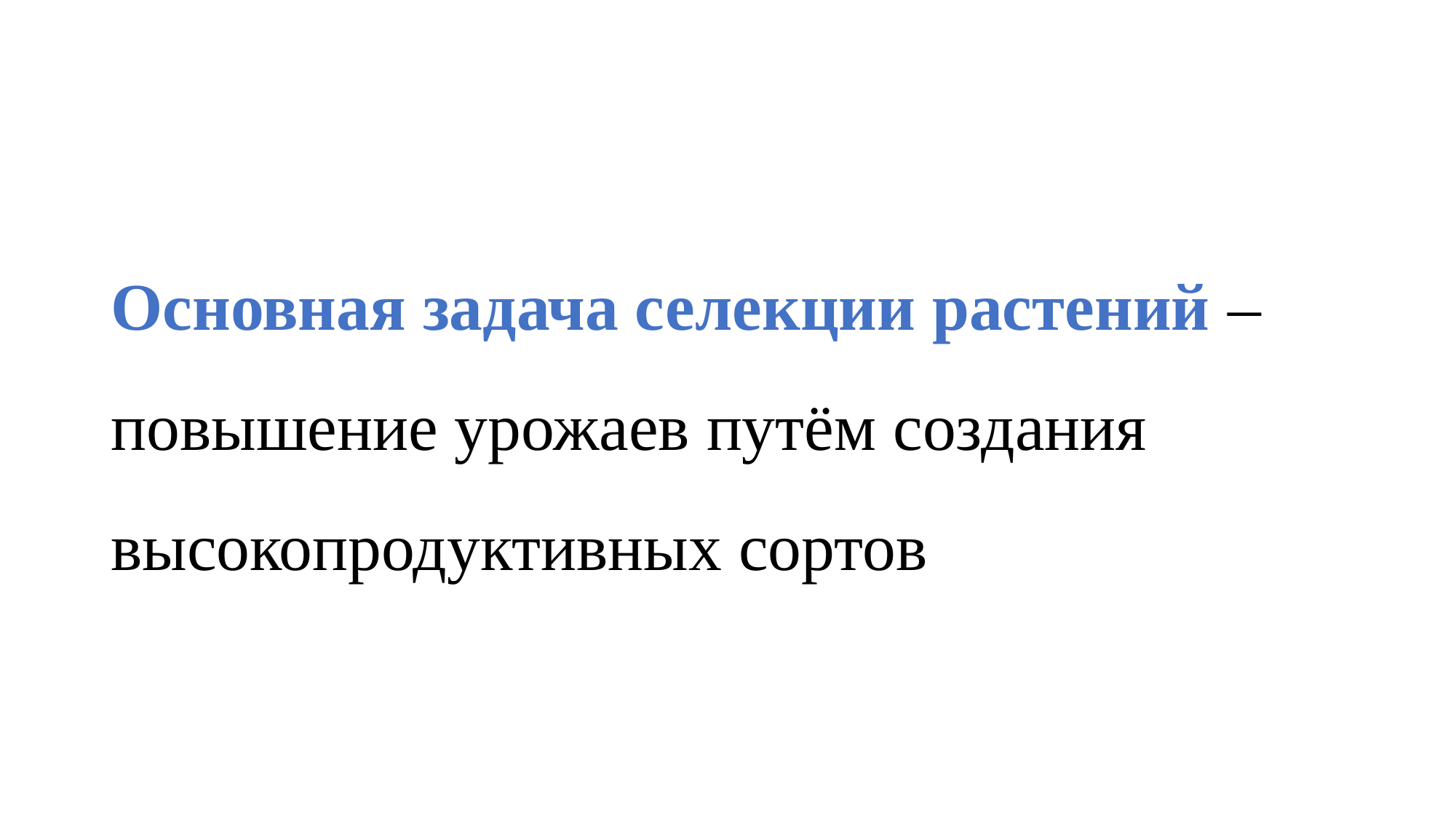

#
Основная задача селекции растений – повышение урожаев путём создания высокопродуктивных сортов